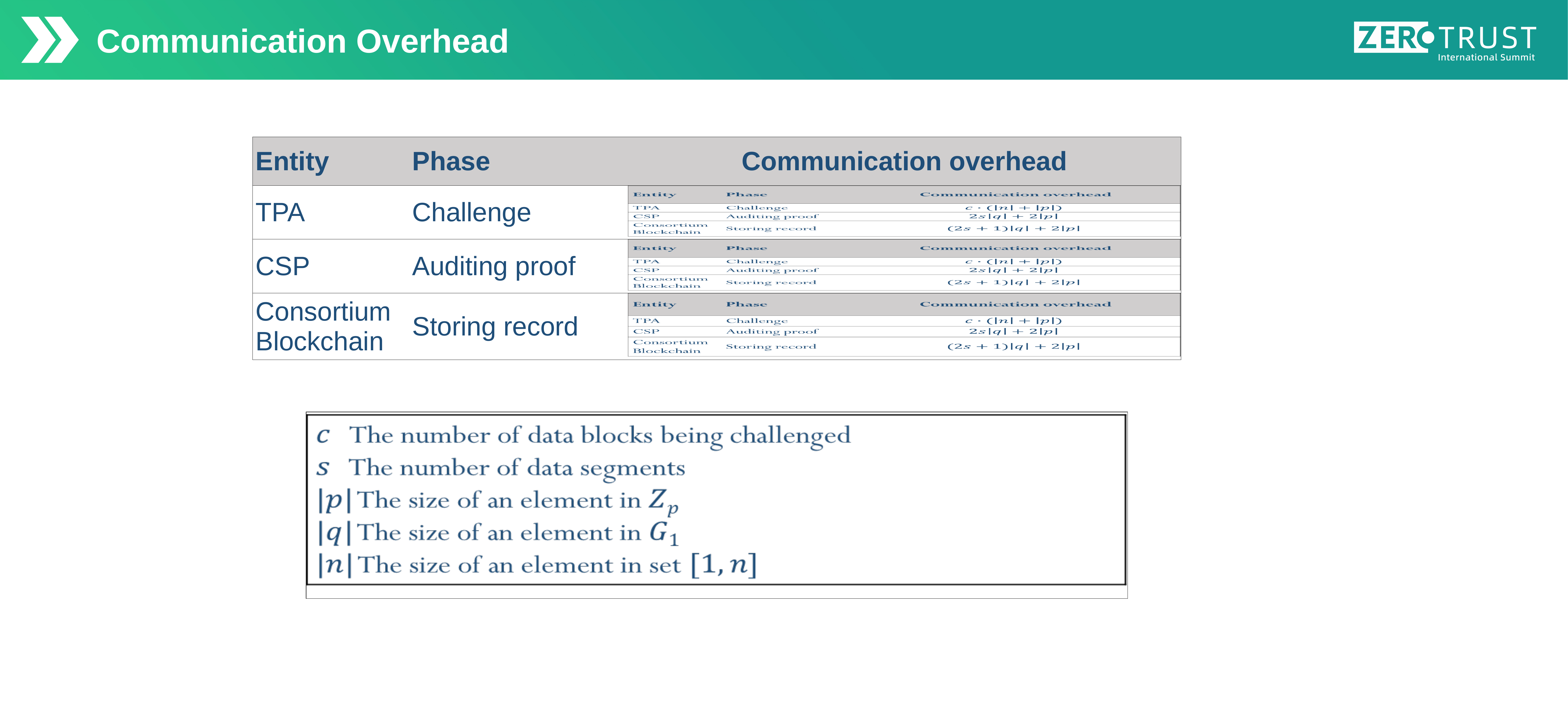

Communication Overhead
| Entity | Phase | Communication overhead |
| --- | --- | --- |
| TPA | Challenge |  |
| CSP | Auditing proof |  |
| Consortium Blockchain | Storing record |  |
|  |
| --- |